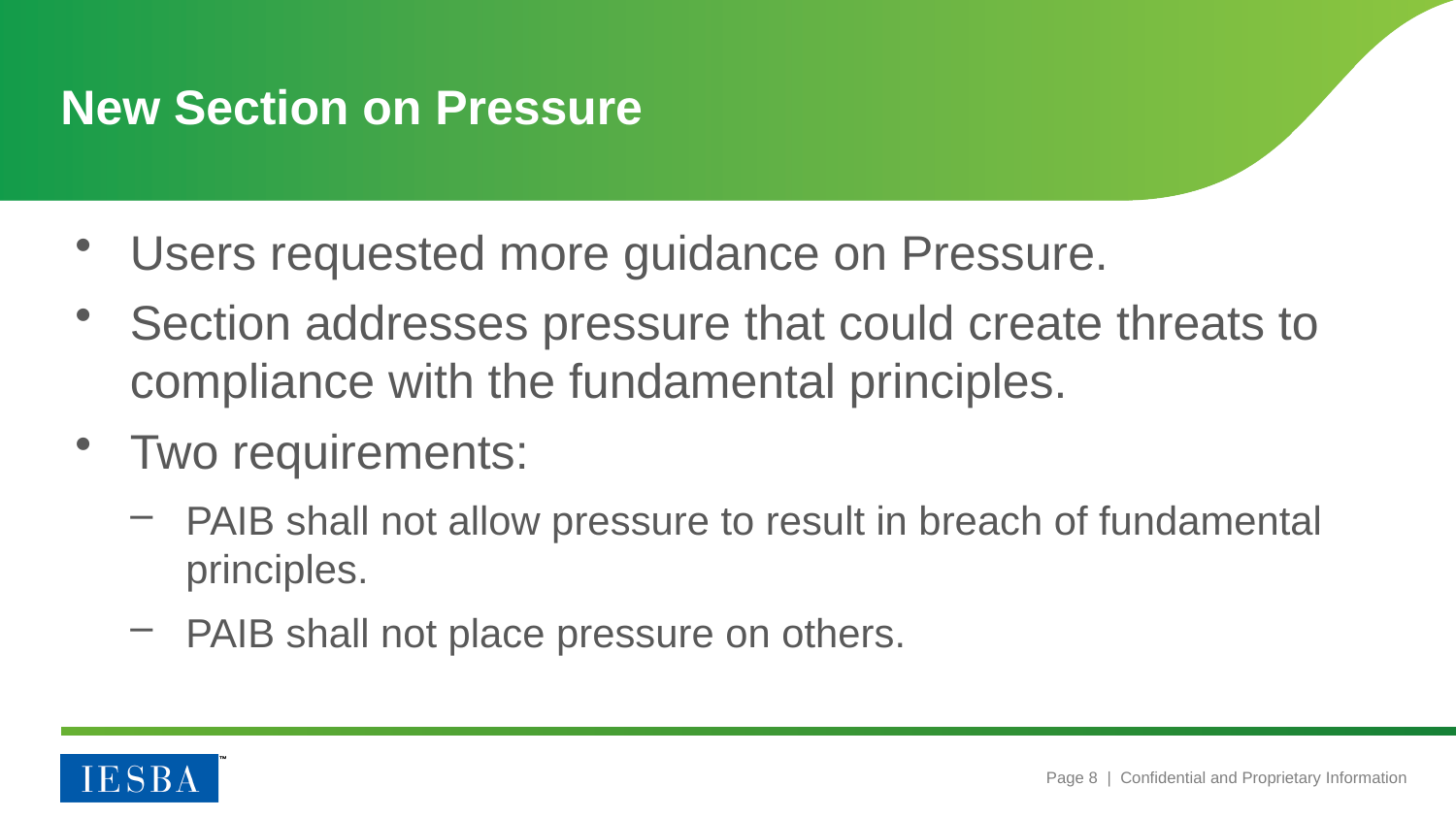

# New Section on Pressure
Users requested more guidance on Pressure.
Section addresses pressure that could create threats to compliance with the fundamental principles.
Two requirements:
PAIB shall not allow pressure to result in breach of fundamental principles.
PAIB shall not place pressure on others.